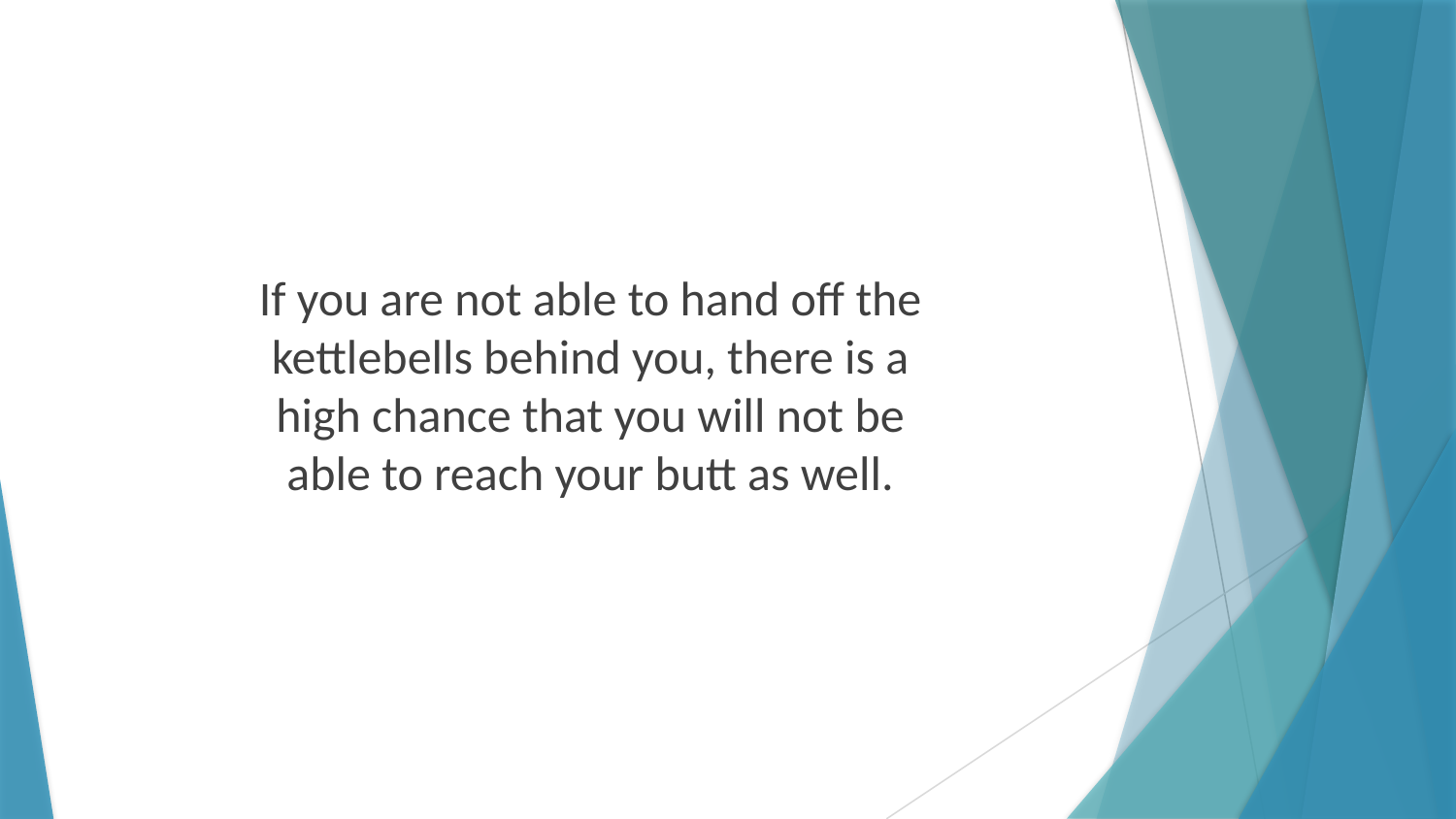

If you are not able to hand off the kettlebells behind you, there is a high chance that you will not be able to reach your butt as well.